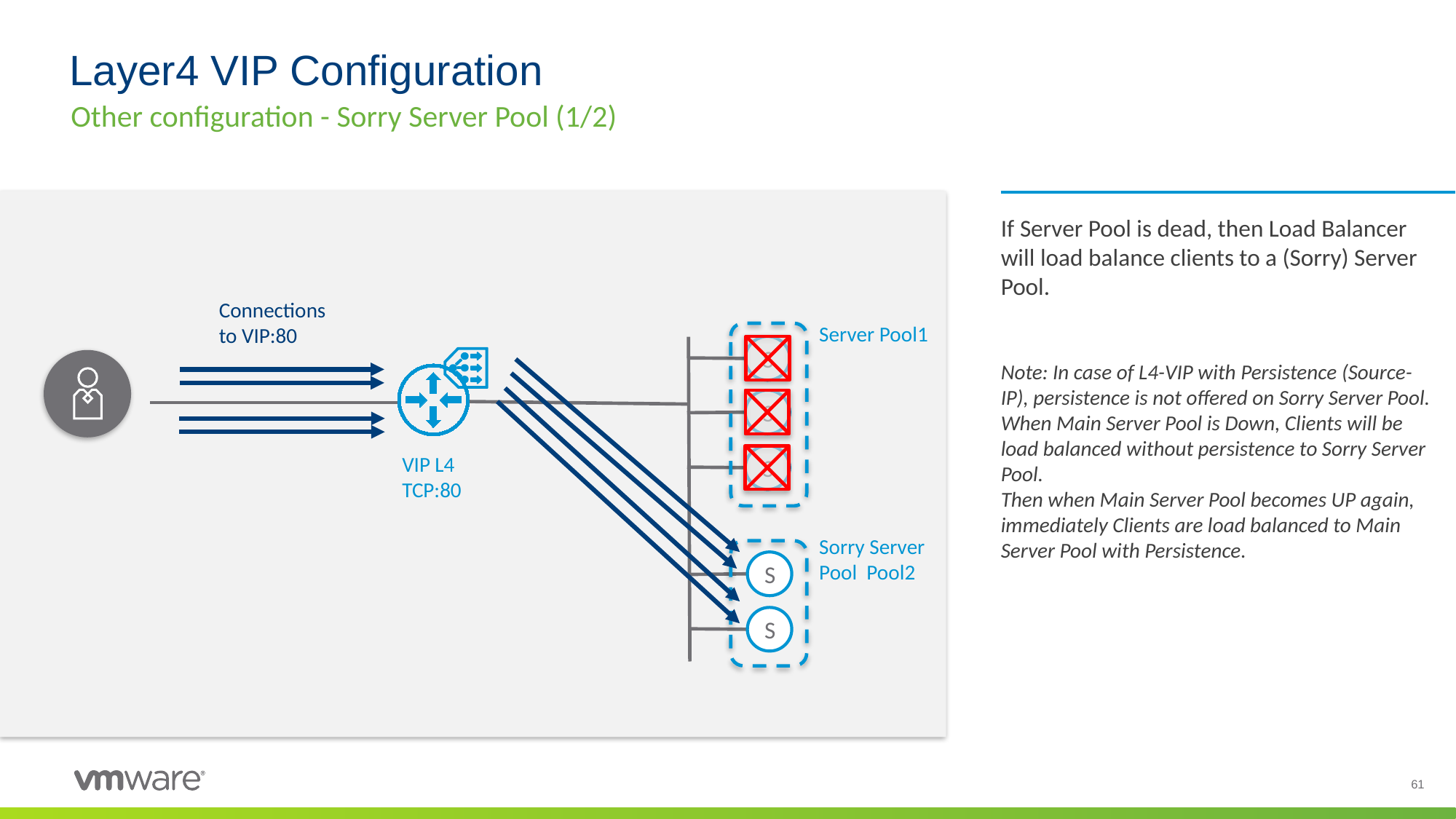

# Layer4 VIP Configuration
Other configuration - Sorry Server Pool (1/2)
If Server Pool is dead, then Load Balancer will load balance clients to a (Sorry) Server Pool.

Note: In case of L4-VIP with Persistence (Source-IP), persistence is not offered on Sorry Server Pool.
When Main Server Pool is Down, Clients will be load balanced without persistence to Sorry Server Pool.
Then when Main Server Pool becomes UP again, immediately Clients are load balanced to Main Server Pool with Persistence.
Connections
to VIP:80
Server Pool1

S

S
VIP L4
TCP:80

S
Sorry Server Pool  Pool2

S
S